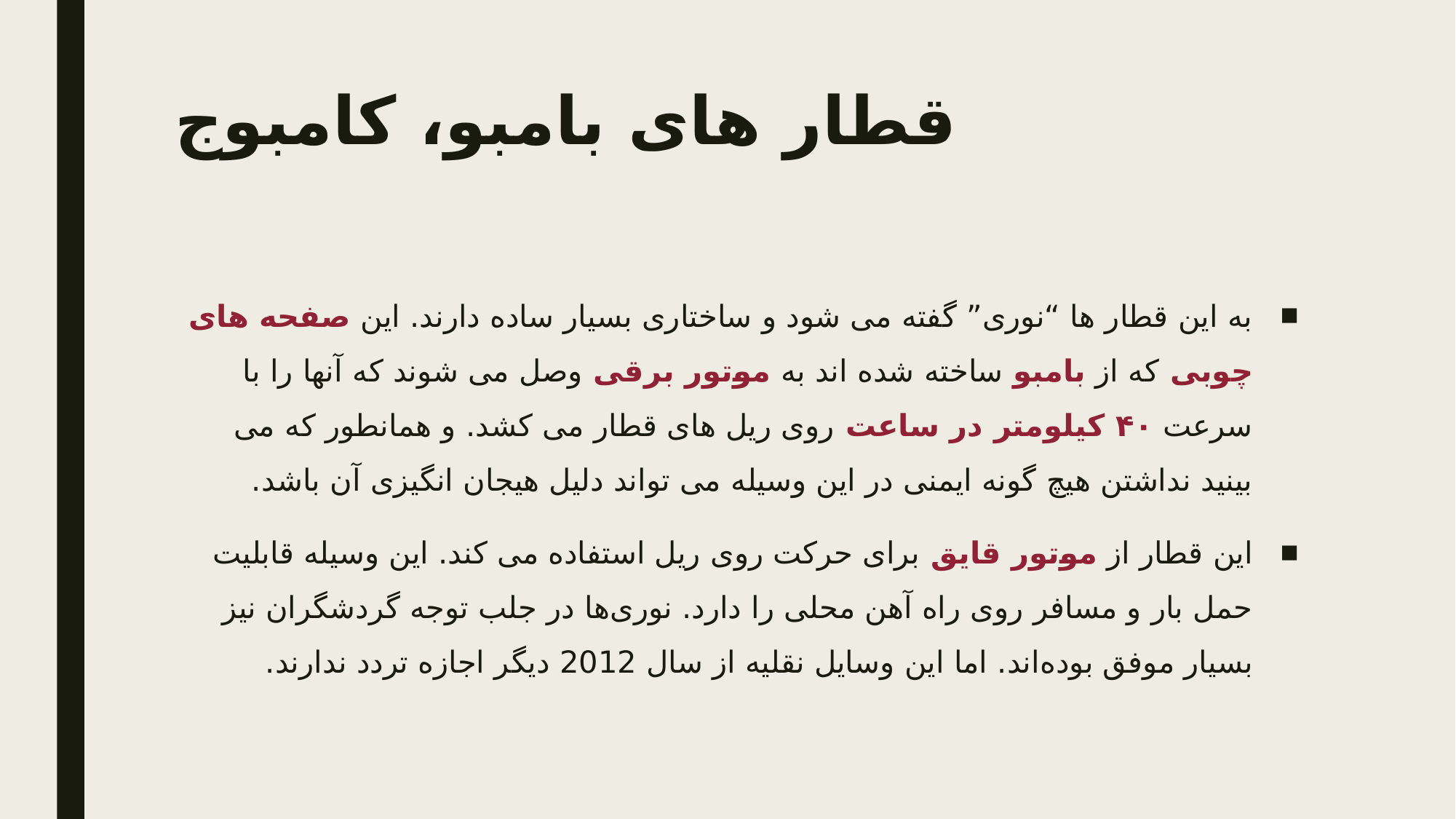

# قطار های بامبو، کامبوج
به این قطار ها “نوری” گفته می شود و ساختاری بسیار ساده دارند. این صفحه های چوبی که از بامبو ساخته شده اند به موتور برقی وصل می شوند که آنها را با سرعت ۴۰ کیلومتر در ساعت روی ریل های قطار می کشد. و همانطور که می بینید نداشتن هیچ گونه ایمنی در این وسیله می تواند دلیل هیجان انگیزی آن باشد.
این قطار از موتور قایق برای حرکت روی ریل استفاده می کند. این وسیله قابلیت حمل بار و مسافر روی راه آهن محلی را دارد. نوری‌ها در جلب توجه گردشگران نیز بسیار موفق بوده‌اند. اما این وسایل نقلیه از سال 2012 دیگر اجازه تردد ندارند.